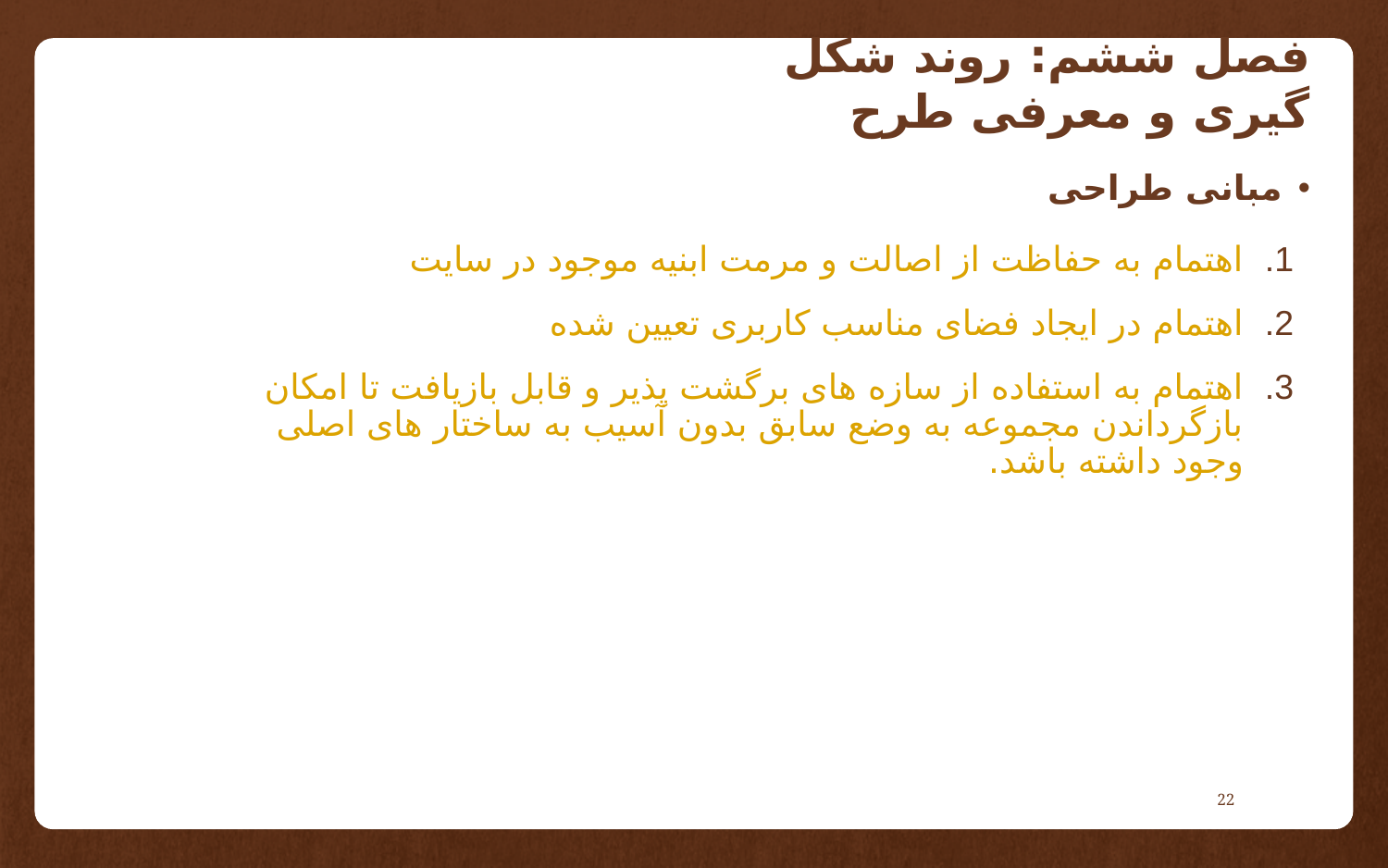

# فصل ششم: روند شکل گیری و معرفی طرح
مبانی طراحی

اهتمام به حفاظت از اصالت و مرمت ابنیه موجود در سایت
اهتمام در ایجاد فضای مناسب کاربری تعیین شده
اهتمام به استفاده از سازه های برگشت پذیر و قابل بازیافت تا امکان بازگرداندن مجموعه به وضع سابق بدون آسیب به ساختار های اصلی وجود داشته باشد.

22